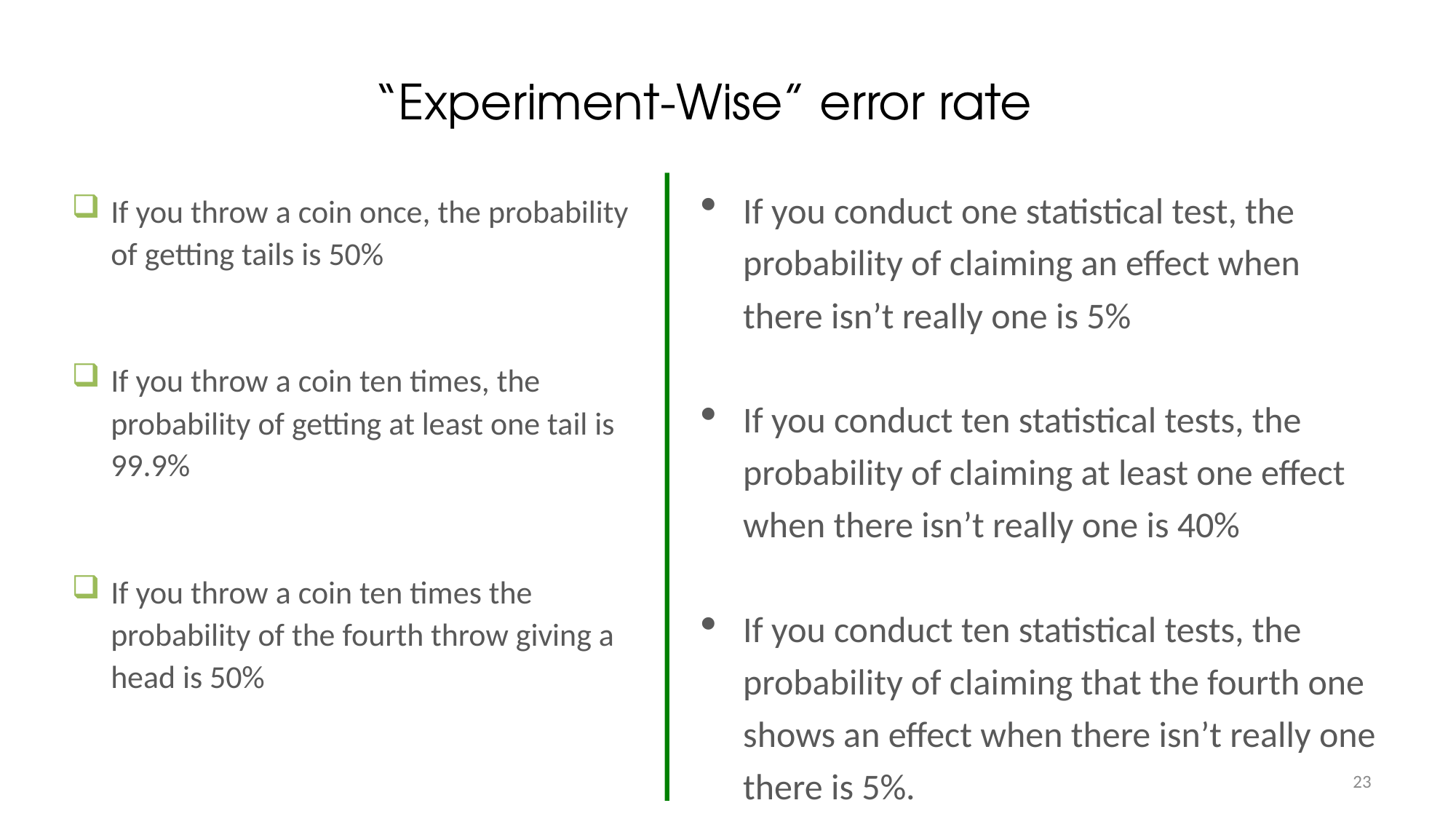

# “Experiment-Wise” error rate

If you conduct one statistical test, the probability of claiming an effect when there isn’t really one is 5%

If you conduct ten statistical tests, the probability of claiming at least one effect when there isn’t really one is 40%

If you conduct ten statistical tests, the probability of claiming that the fourth one shows an effect when there isn’t really one there is 5%.

If you throw a coin once, the probability of getting tails is 50%

If you throw a coin ten times, the probability of getting at least one tail is 99.9%

If you throw a coin ten times the probability of the fourth throw giving a head is 50%
23